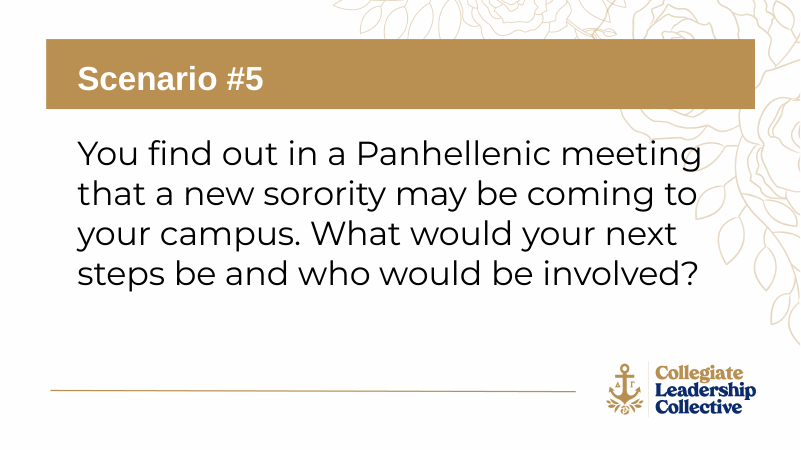

Scenario #5
You find out in a Panhellenic meeting that a new sorority may be coming to your campus. What would your next steps be and who would be involved?